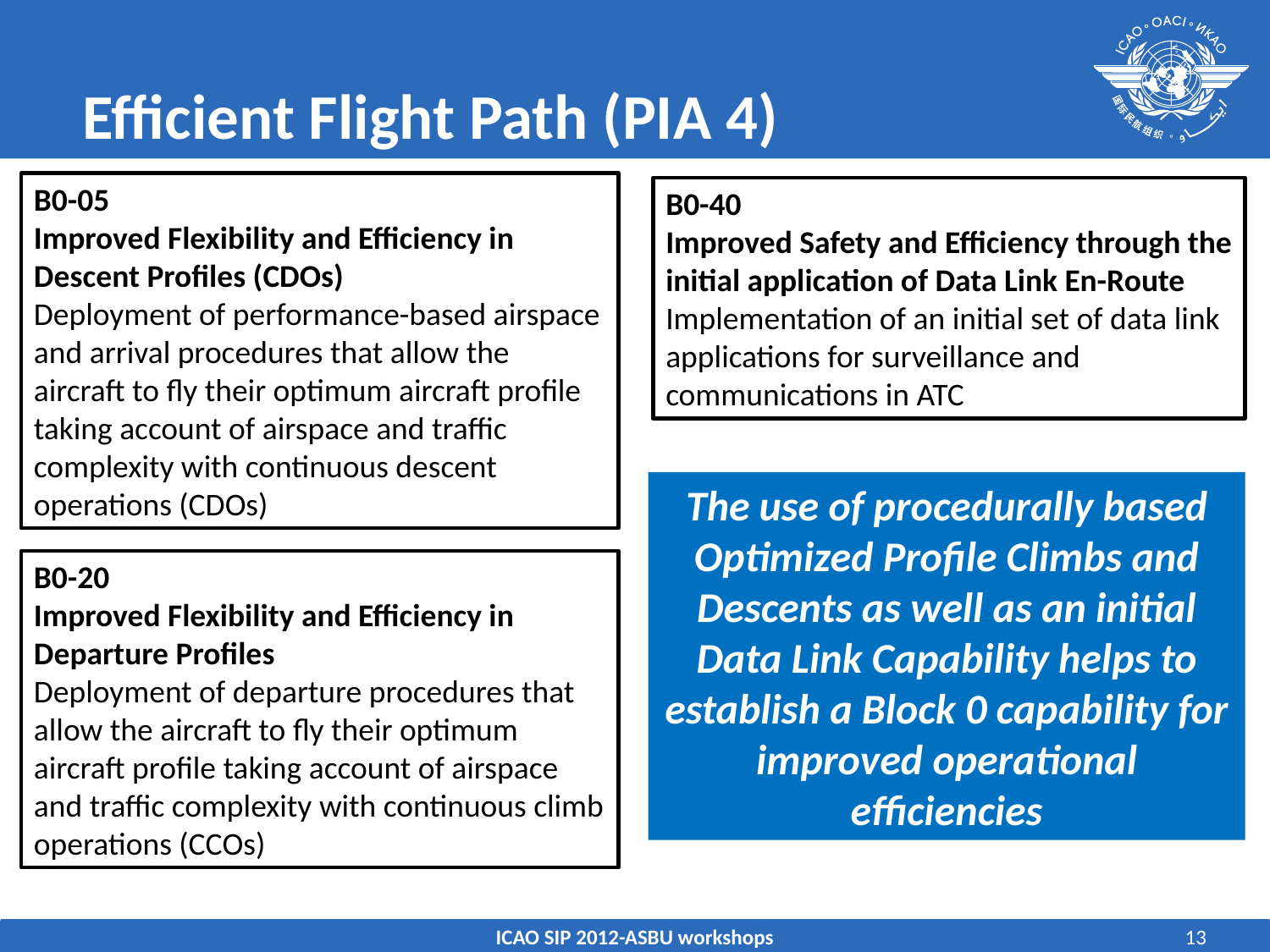

# Efficient Flight Path (PIA 4)
B0-05
Improved Flexibility and Efficiency in
Descent Profiles (CDOs)
Deployment of performance-based airspace
and arrival procedures that allow the aircraft to fly their optimum aircraft profile taking account of airspace and traffic complexity with continuous descent operations (CDOs)
B0-40
Improved Safety and Efficiency through the
initial application of Data Link En-Route
Implementation of an initial set of data link
applications for surveillance and
communications in ATC
The use of procedurally based Optimized Profile Climbs and Descents as well as an initial Data Link Capability helps to establish a Block 0 capability for improved operational efficiencies
B0-20
Improved Flexibility and Efficiency in
Departure Profiles
Deployment of departure procedures that allow the aircraft to fly their optimum aircraft profile taking account of airspace and traffic complexity with continuous climb operations (CCOs)
ICAO SIP 2012-ASBU workshops
13